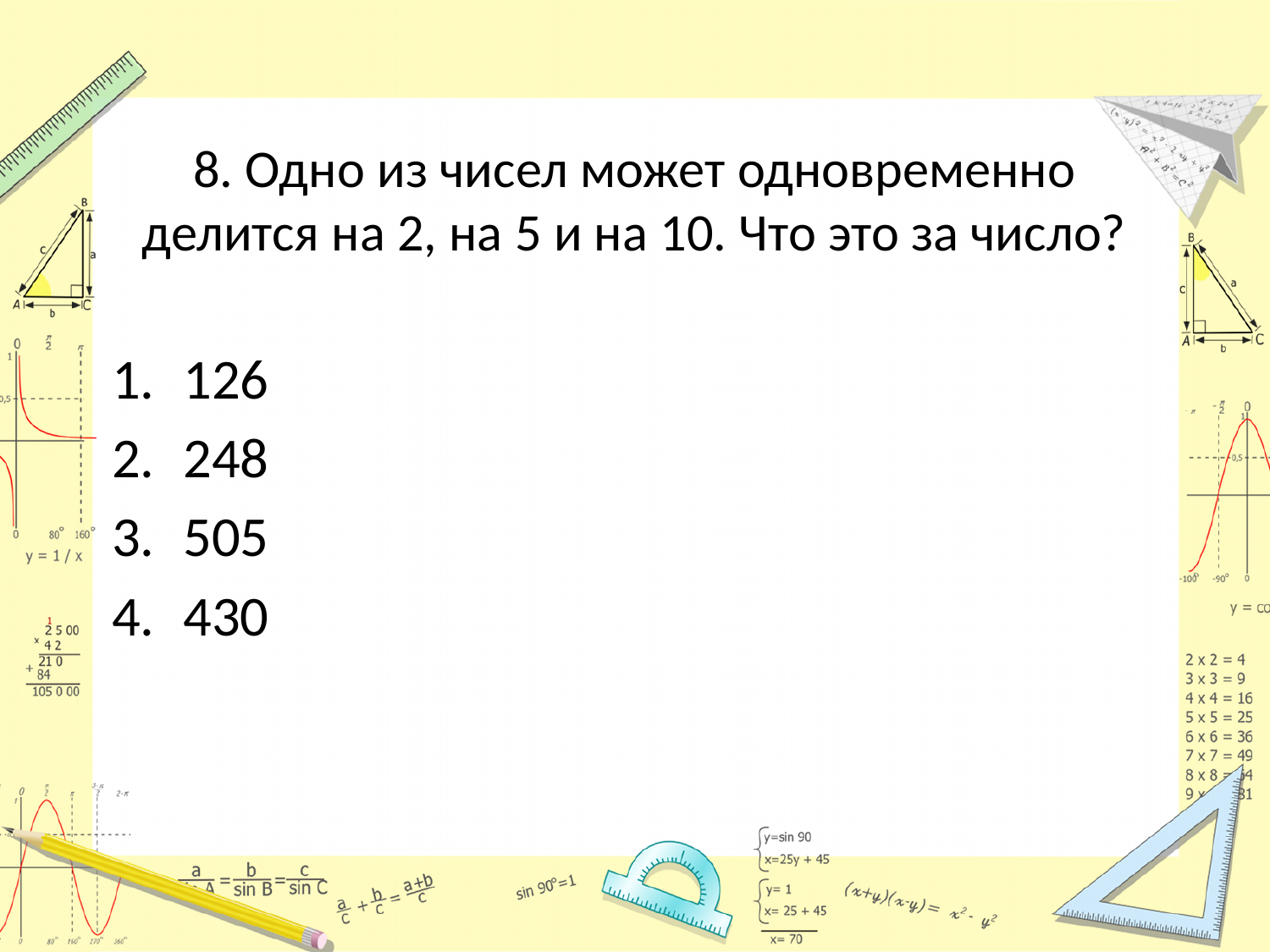

# 8. Одно из чисел может одновременно делится на 2, на 5 и на 10. Что это за число?
126
248
505
430